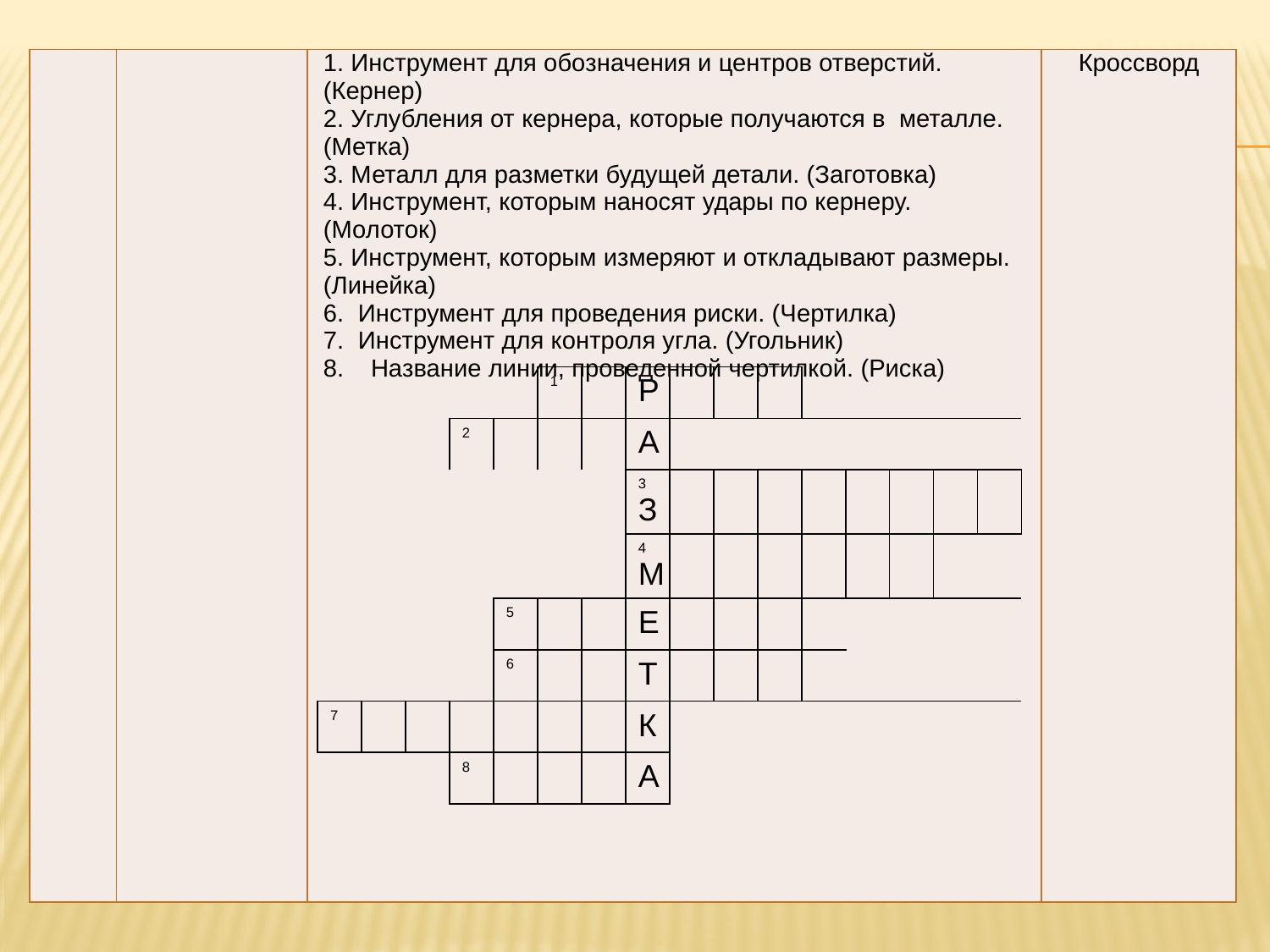

|  |  | 1. Инструмент для обозначения и центров отверстий. (Кернер) 2. Углубления от кернера, которые получаются в металле. (Метка) 3. Металл для разметки будущей детали. (Заготовка) 4. Инструмент, которым наносят удары по кернеру. (Молоток) 5. Инструмент, которым измеряют и откладывают размеры.(Линейка) 6. Инструмент для проведения риски. (Чертилка) 7. Инструмент для контроля угла. (Угольник) Название линии, проведенной чертилкой. (Риска) | Кроссворд |
| --- | --- | --- | --- |
|  |  |  |  |  | 1 |  | Р |  |  |  |  |  |  |  |  |
| --- | --- | --- | --- | --- | --- | --- | --- | --- | --- | --- | --- | --- | --- | --- | --- |
|  |  |  | 2 |  |  |  | А |  |  |  |  |  |  |  |  |
|  |  |  |  |  |  |  | 3З |  |  |  |  |  |  |  |  |
|  |  |  |  |  |  |  | 4М |  |  |  |  |  |  |  |  |
|  |  |  |  | 5 |  |  | Е |  |  |  |  |  |  |  |  |
|  |  |  |  | 6 |  |  | Т |  |  |  |  |  |  |  |  |
| 7 |  |  |  |  |  |  | К |  |  |  |  |  |  |  |  |
|  |  |  | 8 |  |  |  | А |  |  |  |  |  |  |  |  |